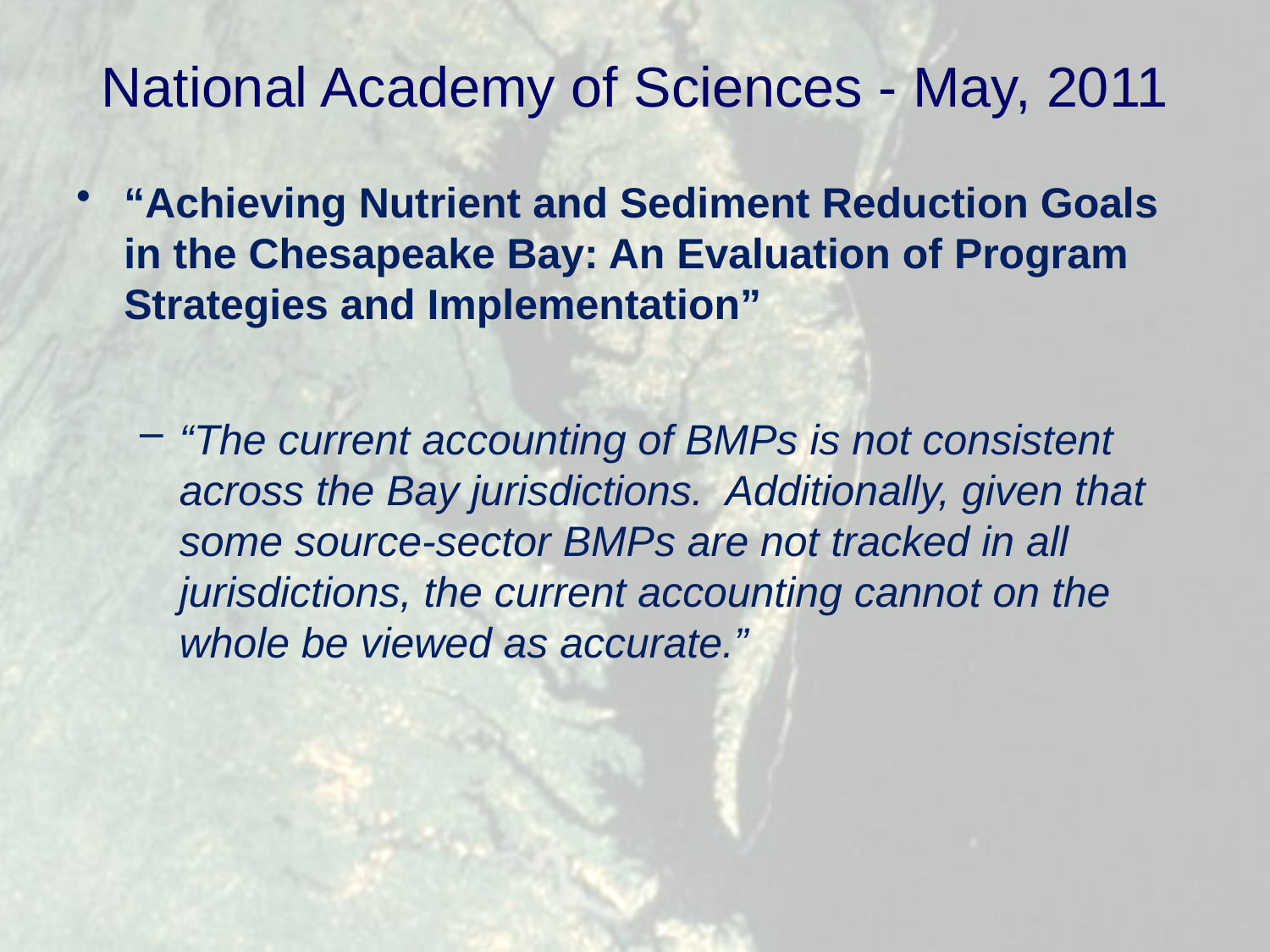

# National Academy of Sciences - May, 2011
“Achieving Nutrient and Sediment Reduction Goals in the Chesapeake Bay: An Evaluation of Program Strategies and Implementation”

“The current accounting of BMPs is not consistent across the Bay jurisdictions.  Additionally, given that some source-sector BMPs are not tracked in all jurisdictions, the current accounting cannot on the whole be viewed as accurate.”